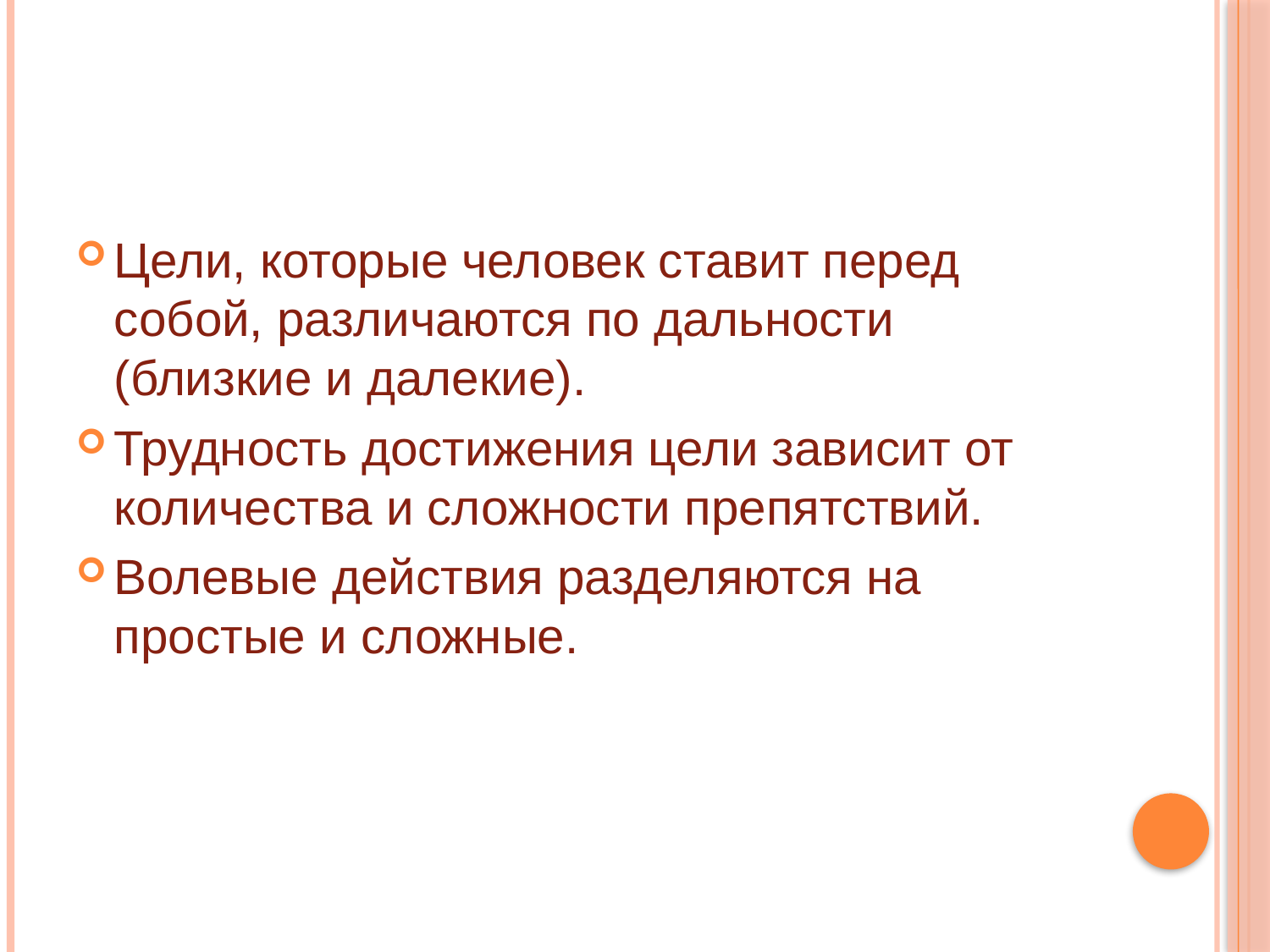

Цели, которые человек ставит перед собой, различаются по дальности (близкие и далекие).
Трудность достижения цели зависит от количества и сложности препятствий.
Волевые действия разделяются на простые и сложные.